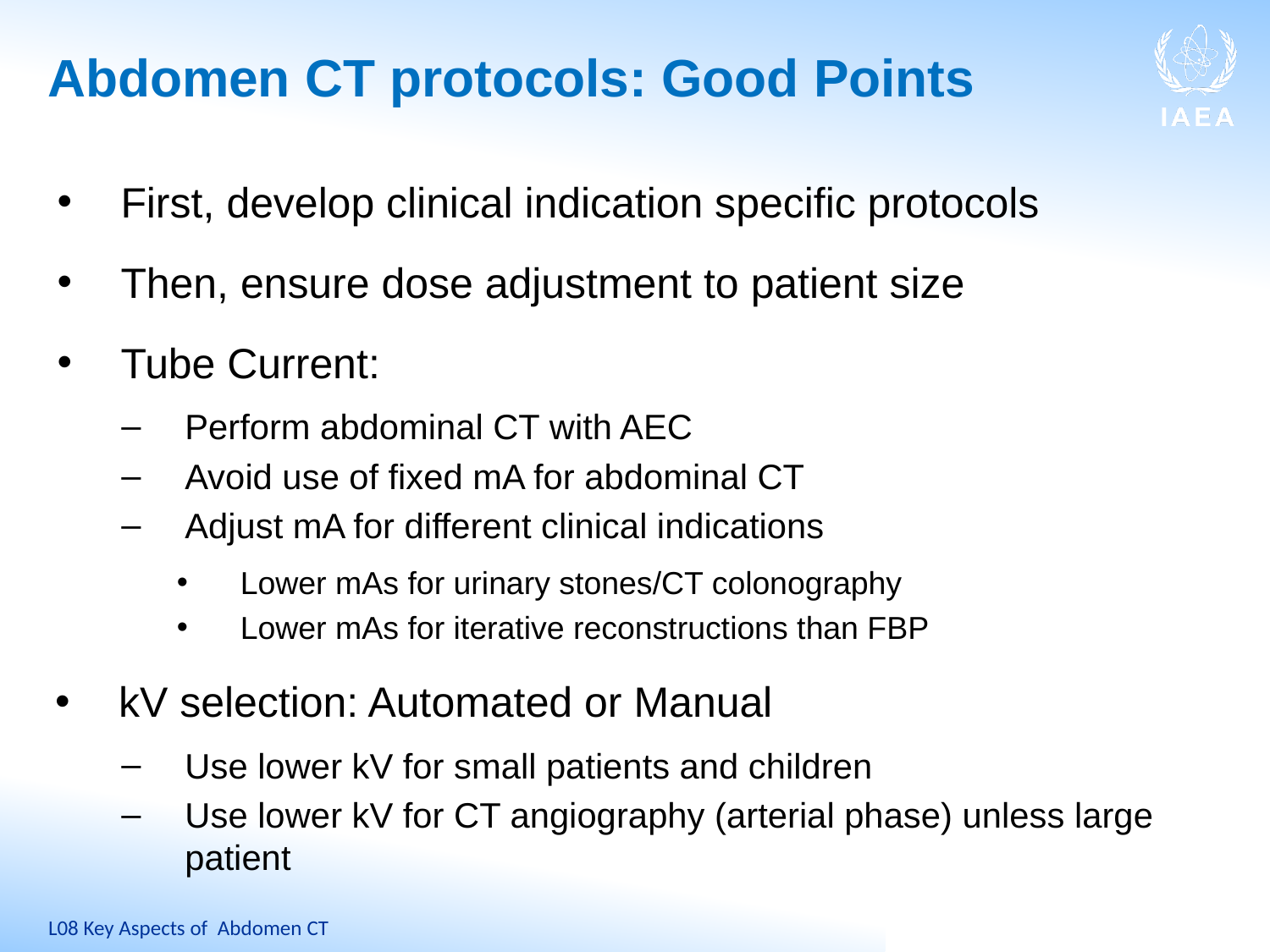

# Abdomen CT protocols: Good Points
First, develop clinical indication specific protocols
Then, ensure dose adjustment to patient size
Tube Current:
Perform abdominal CT with AEC
Avoid use of fixed mA for abdominal CT
Adjust mA for different clinical indications
Lower mAs for urinary stones/CT colonography
Lower mAs for iterative reconstructions than FBP
kV selection: Automated or Manual
Use lower kV for small patients and children
Use lower kV for CT angiography (arterial phase) unless large patient